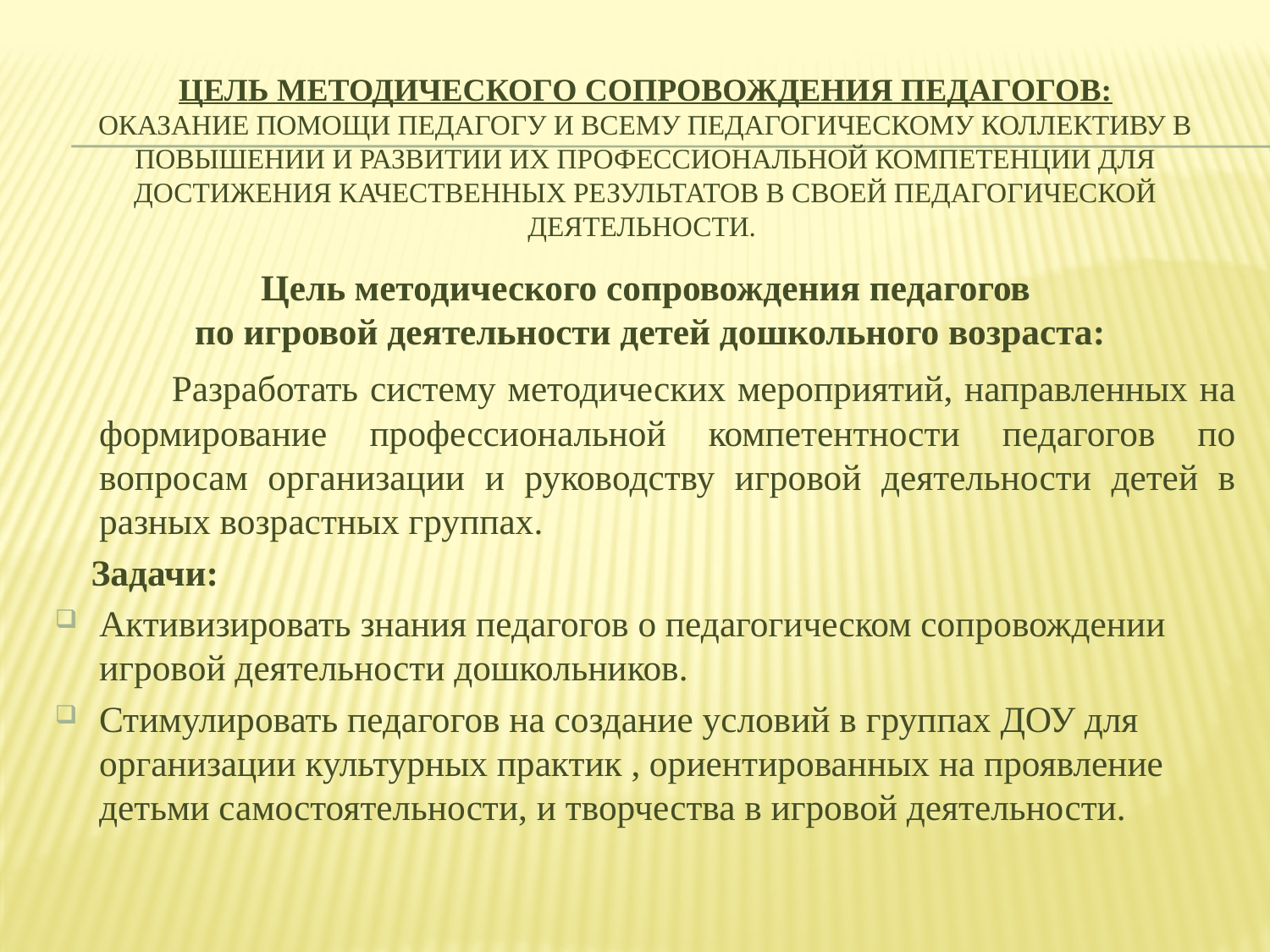

# Цель методического сопровождения педагогов: оказание помощи педагогу и всему педагогическому коллективу в повышении и развитии их профессиональной компетенции для достижения качественных результатов в своей педагогической деятельности.
Цель методического сопровождения педагогов
 по игровой деятельности детей дошкольного возраста:
         Разработать систему методических мероприятий, направленных на формирование профессиональной компетентности педагогов по вопросам организации и руководству игровой деятельности детей в разных возрастных группах.
    Задачи:
Активизировать знания педагогов о педагогическом сопровождении игровой деятельности дошкольников.
Стимулировать педагогов на создание условий в группах ДОУ для организации культурных практик , ориентированных на проявление детьми самостоятельности, и творчества в игровой деятельности.